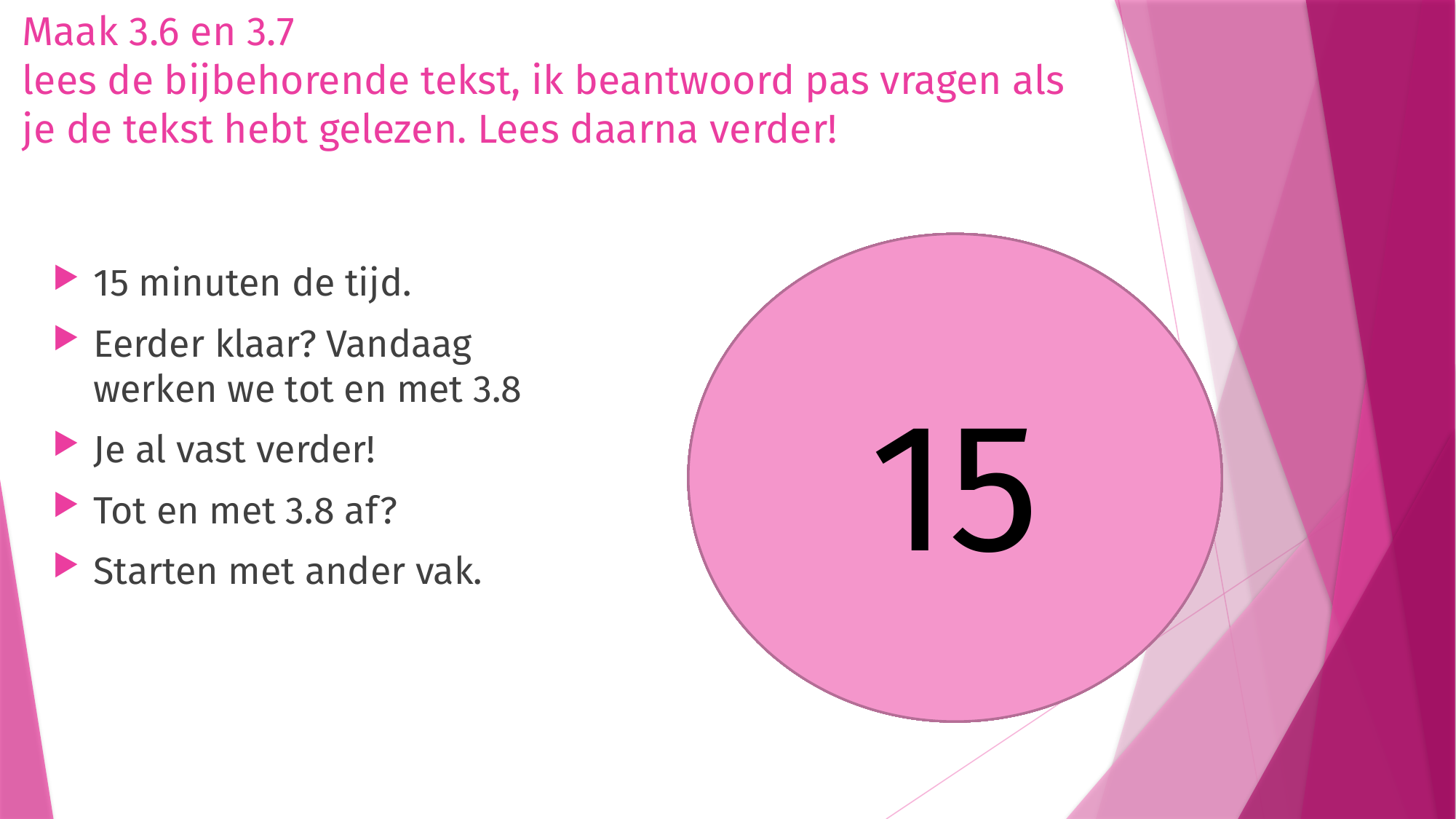

# Maak 3.6 en 3.7 lees de bijbehorende tekst, ik beantwoord pas vragen als je de tekst hebt gelezen. Lees daarna verder!
15
14
13
12
11
10
8
9
5
6
7
4
3
1
2
15 minuten de tijd.
Eerder klaar? Vandaag werken we tot en met 3.8
Je al vast verder!
Tot en met 3.8 af?
Starten met ander vak.